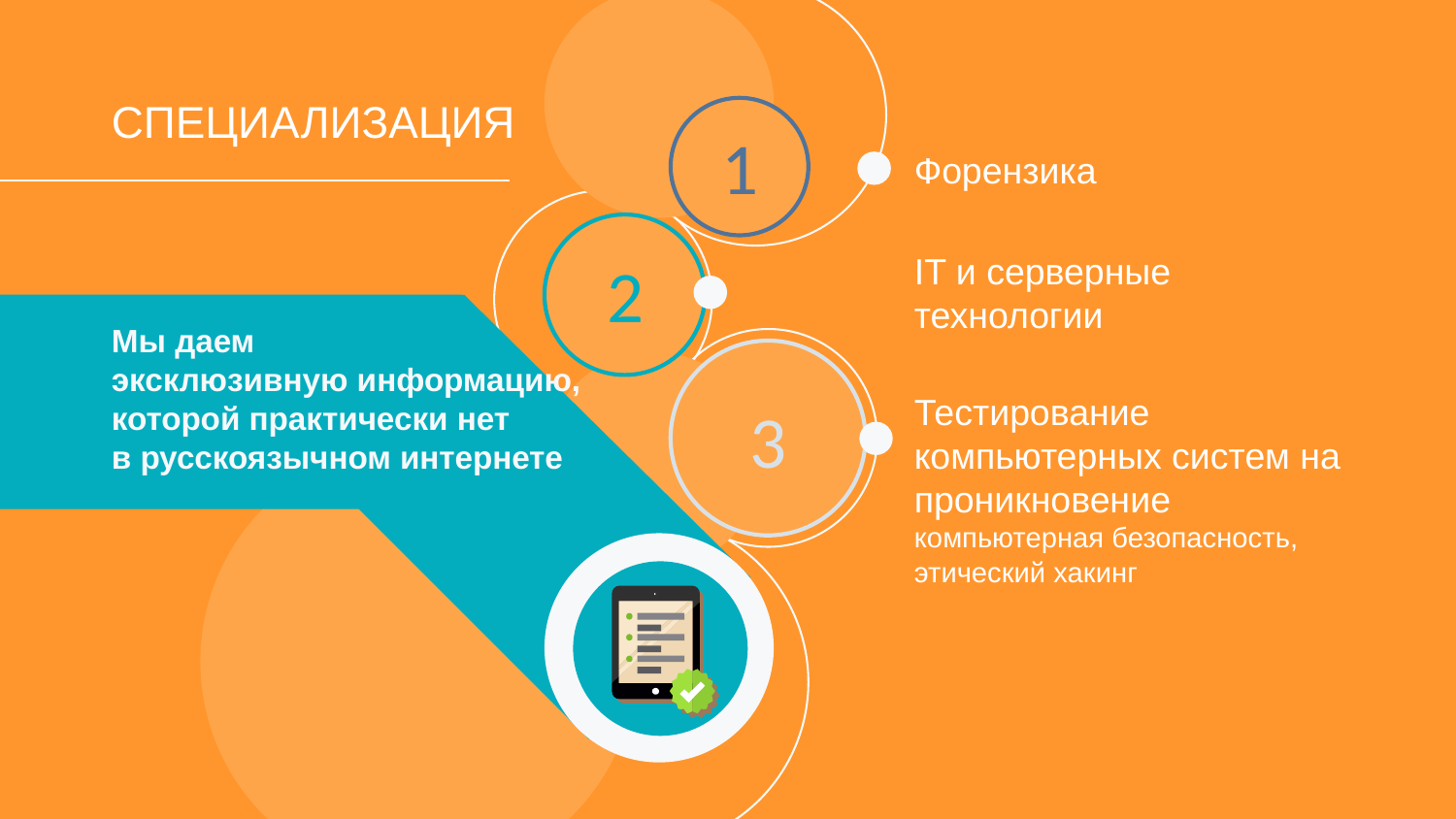

СПЕЦИАЛИЗАЦИЯ

1
Форензика

IT и серверные технологии
2

Мы даем
эксклюзивную информацию,
которой практически нет
в русскоязычном интернете

Тестирование компьютерных систем на проникновение
компьютерная безопасность,
этический хакинг
3